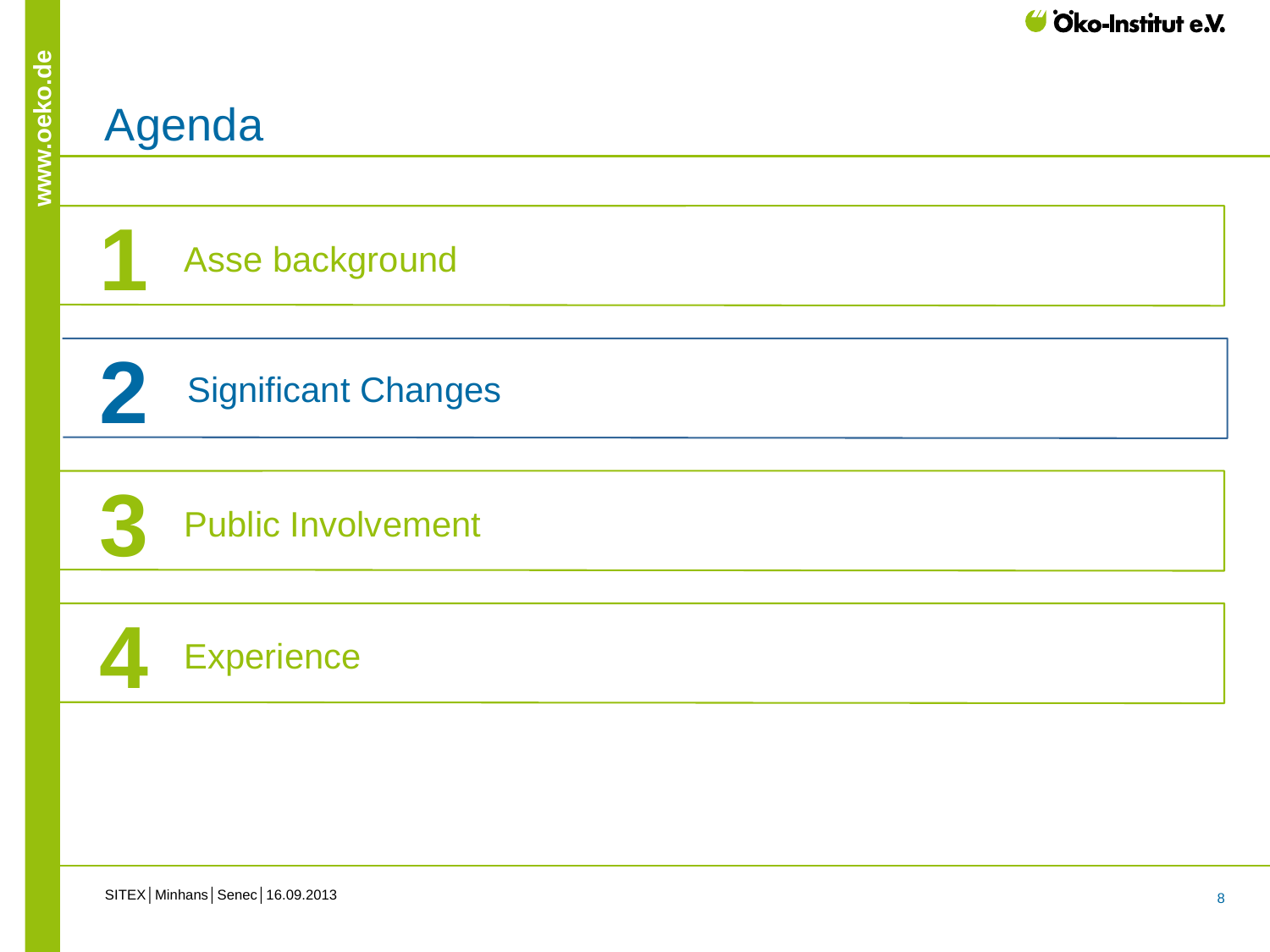

# Agenda
Asse background
1
Significant Changes
2
Public Involvement
3
Experience
4
SITEX│Minhans│Senec│16.09.2013